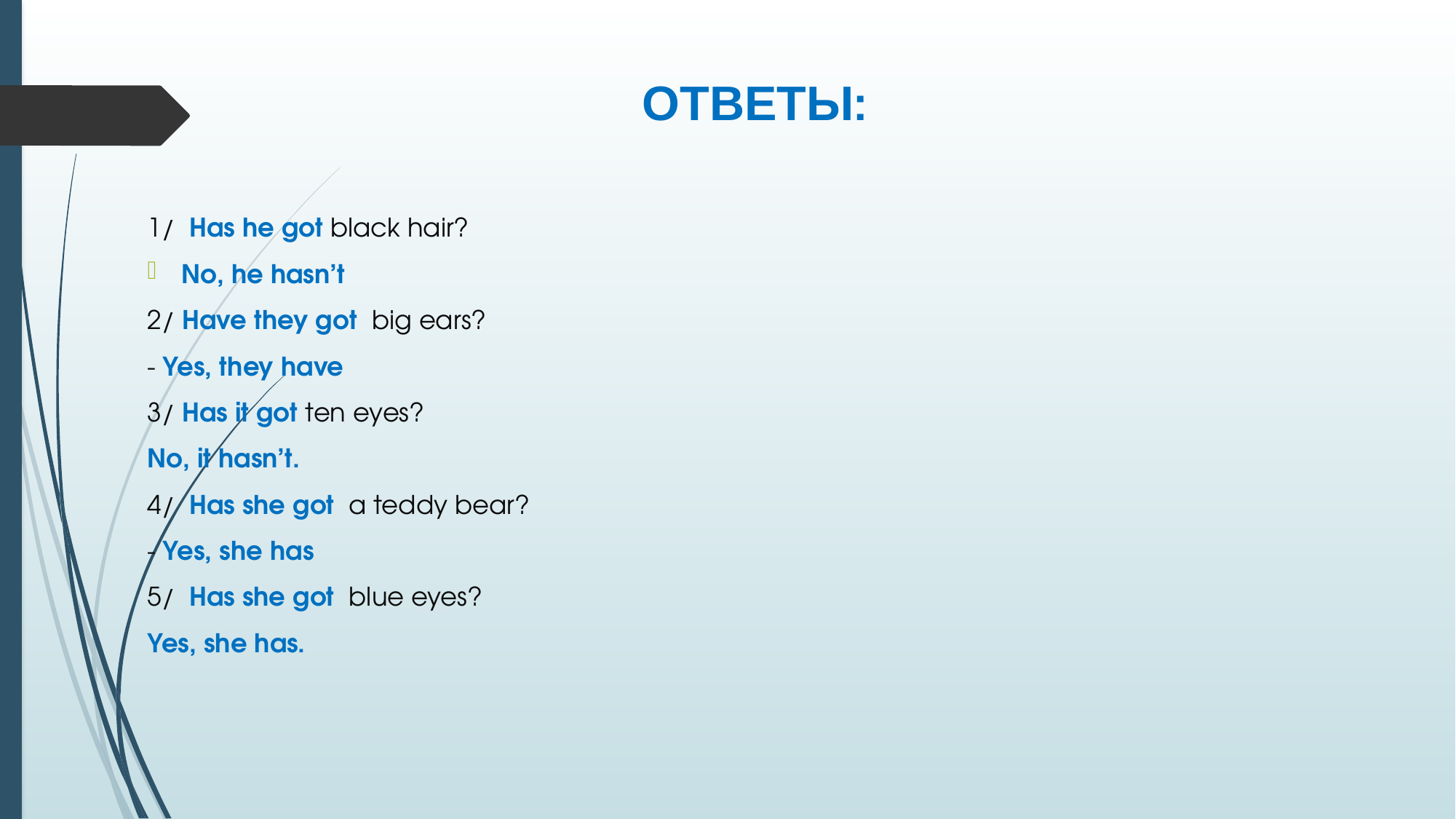

# ОТВЕТЫ:
1/  Has he got black hair?
No, he hasn’t
2/ Have they got  big ears?
- Yes, they have
3/ Has it got ten eyes?
No, it hasn’t.
4/  Has she got  a teddy bear?
- Yes, she has
5/  Has she got  blue eyes?
Yes, she has.